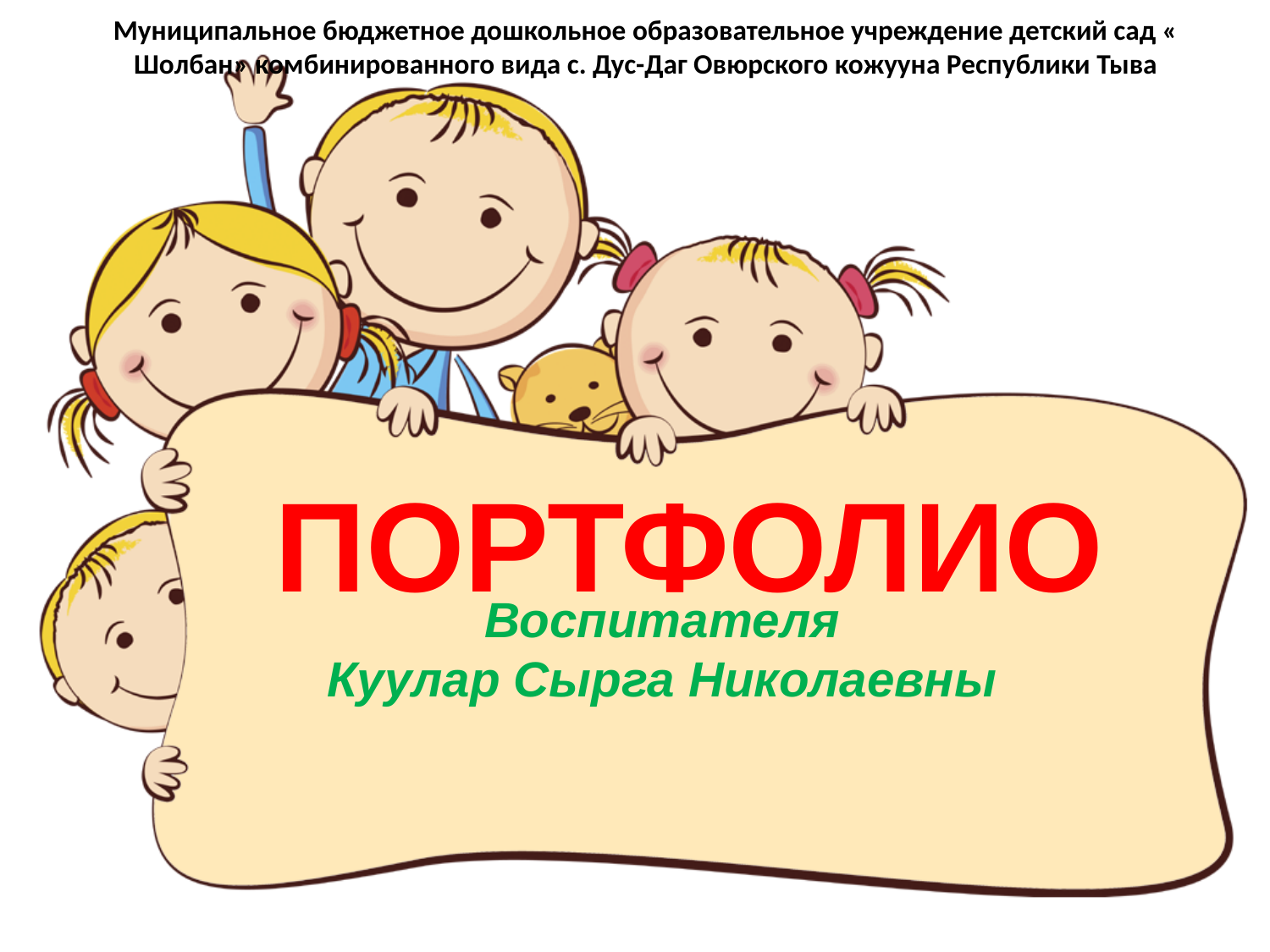

Муниципальное бюджетное дошкольное образовательное учреждение детский сад « Шолбан» комбинированного вида с. Дус-Даг Овюрского кожууна Республики Тыва
ПОРТФОЛИО
Воспитателя
Куулар Сырга Николаевны